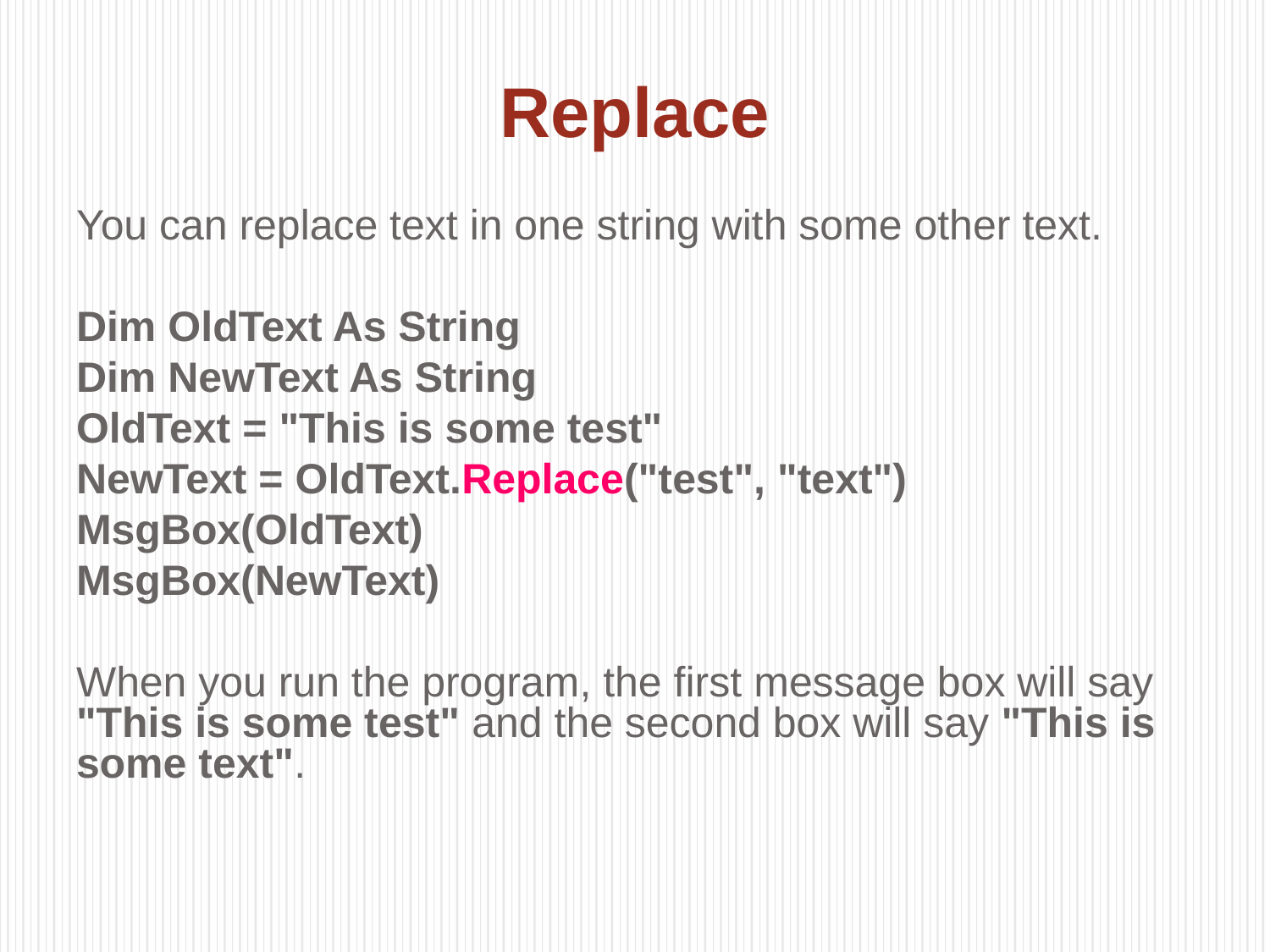

# Replace
You can replace text in one string with some other text.

Dim OldText As String
Dim NewText As String
OldText = "This is some test"
NewText = OldText.Replace("test", "text")
MsgBox(OldText)
MsgBox(NewText)

When you run the program, the first message box will say "This is some test" and the second box will say "This is some text".